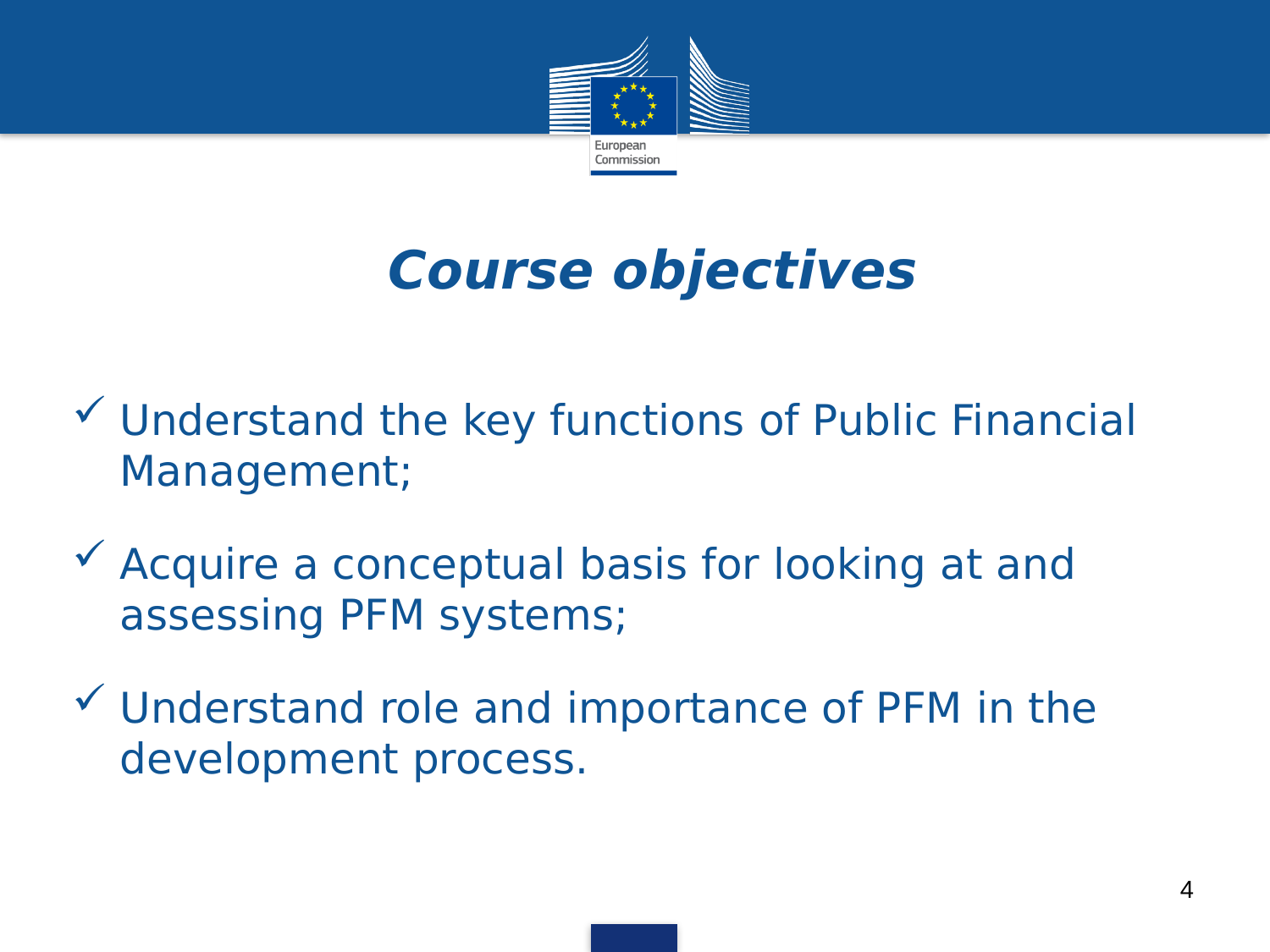

# Course objectives
Understand the key functions of Public Financial Management;
Acquire a conceptual basis for looking at and assessing PFM systems;
Understand role and importance of PFM in the development process.
4